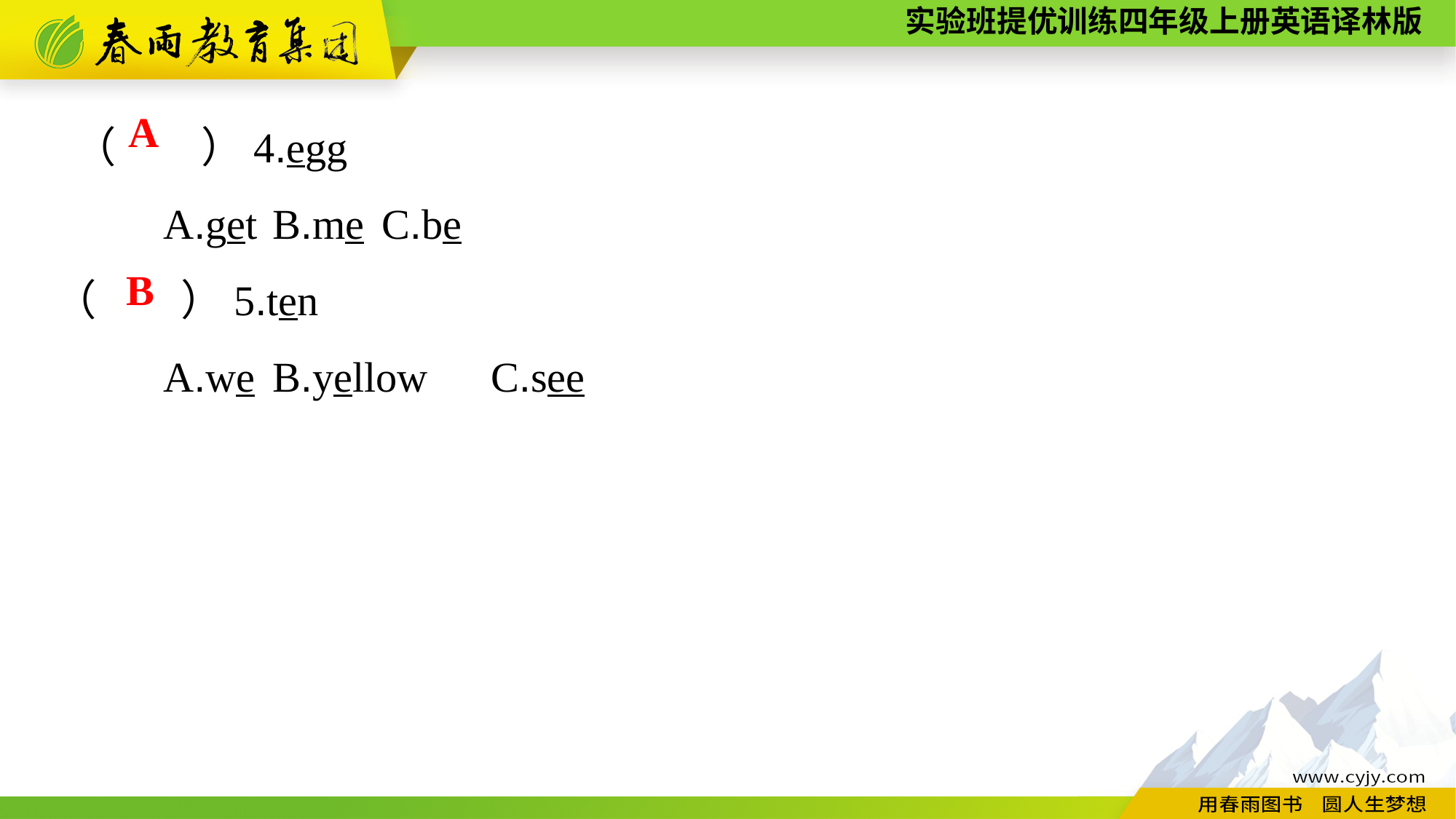

（　　）4.egg
	A.get	B.me	C.be
（　　）5.ten
	A.we	B.yellow	C.see
A
B